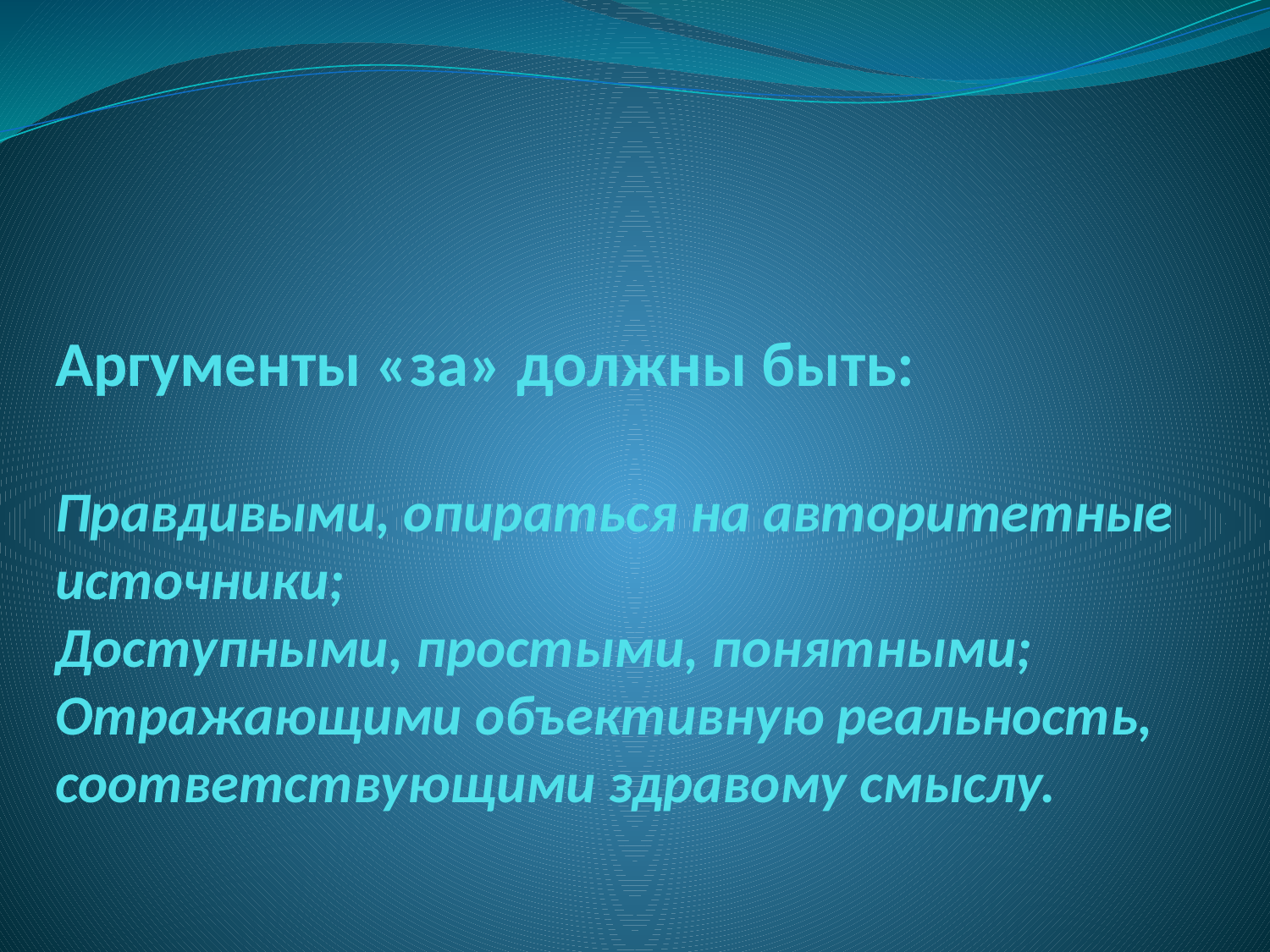

# Аргументы «за» должны быть: Правдивыми, опираться на авторитетные источники; Доступными, простыми, понятными; Отражающими объективную реальность, соответствующими здравому смыслу.